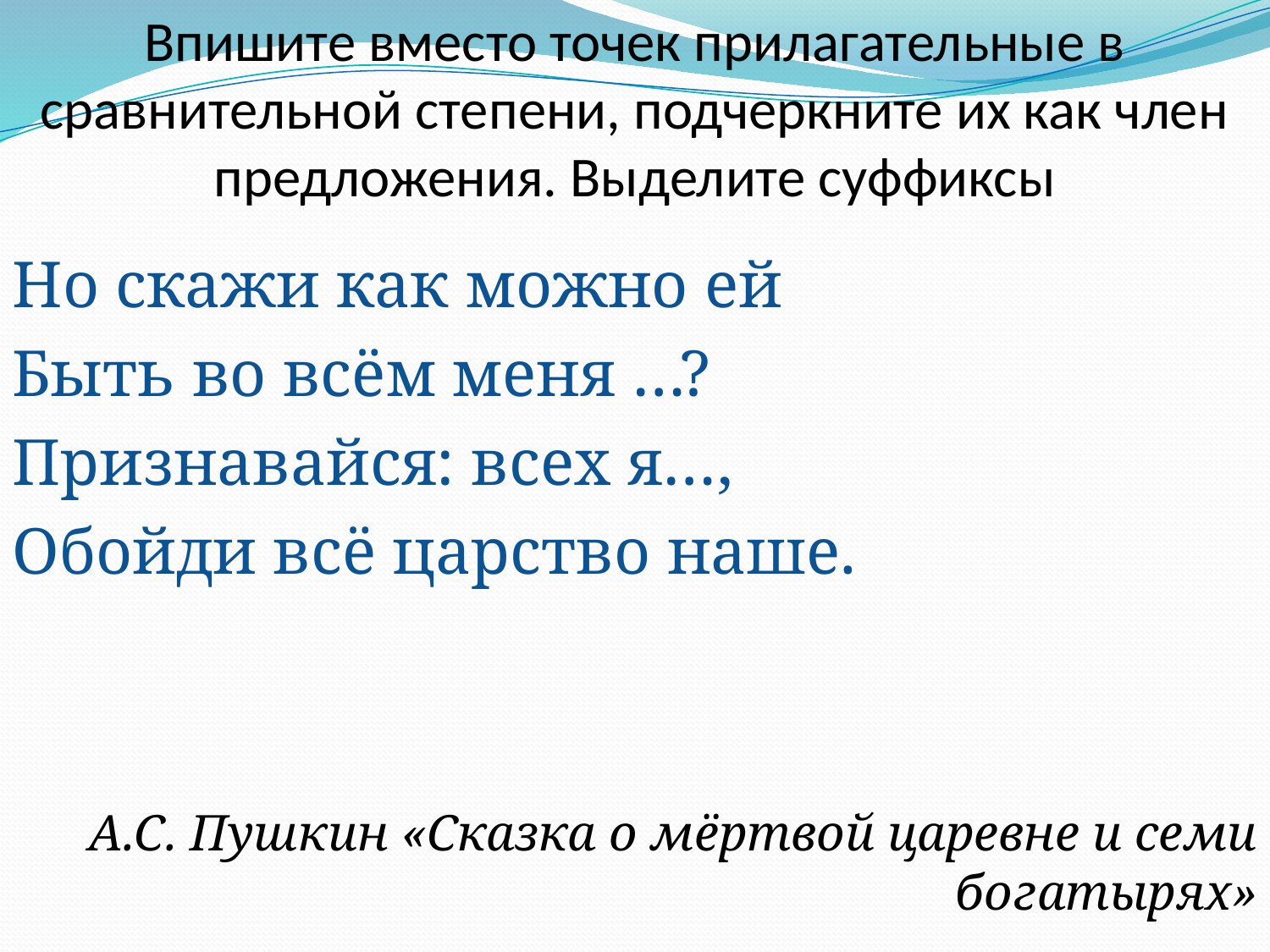

# Впишите вместо точек прилагательные в сравнительной степени, подчеркните их как член предложения. Выделите суффиксы
Но скажи как можно ей
Быть во всём меня …?
Признавайся: всех я…,
Обойди всё царство наше.

А.С. Пушкин «Сказка о мёртвой царевне и семи богатырях»